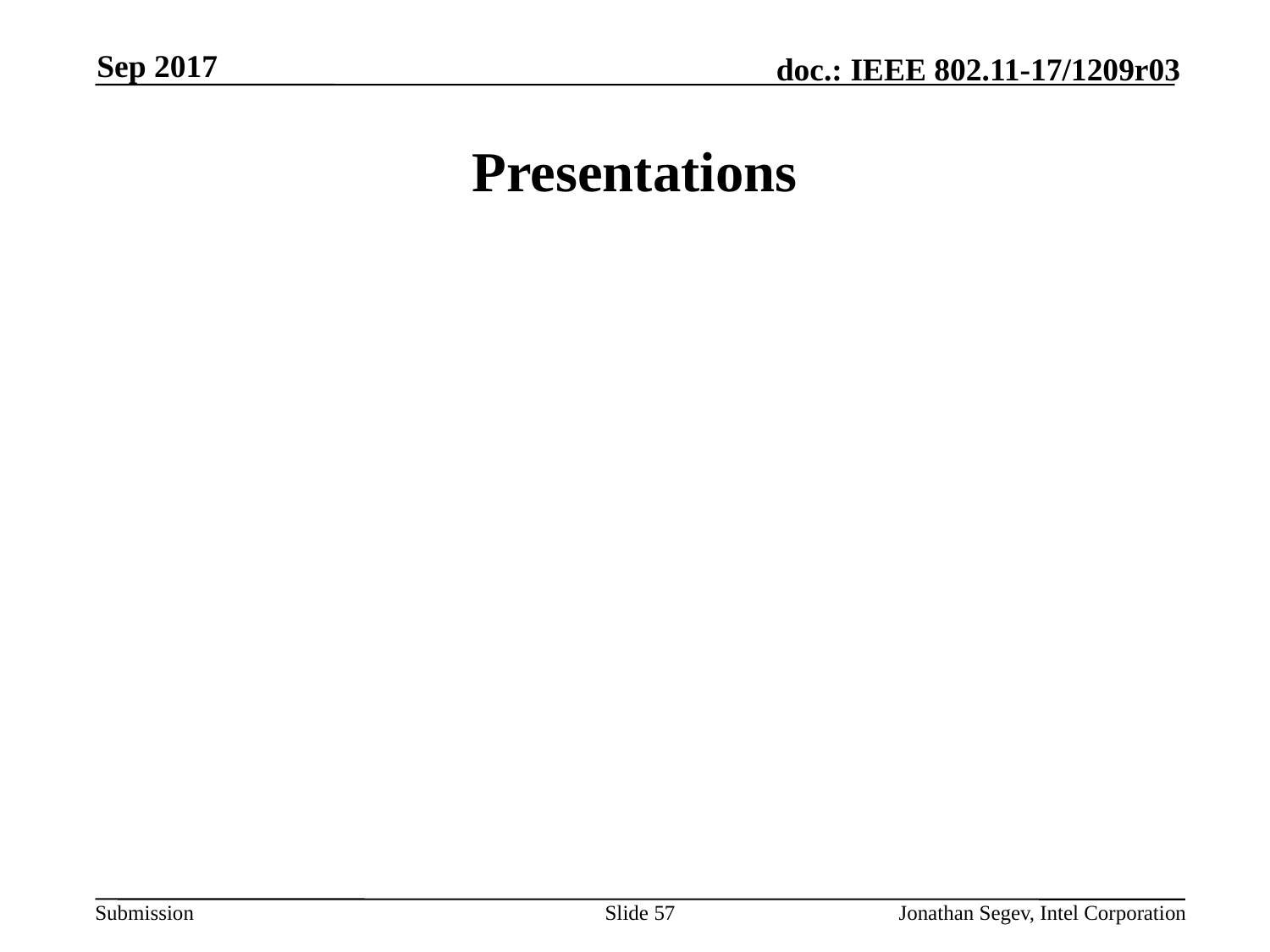

Sep 2017
# Presentations

Slide 57
Jonathan Segev, Intel Corporation